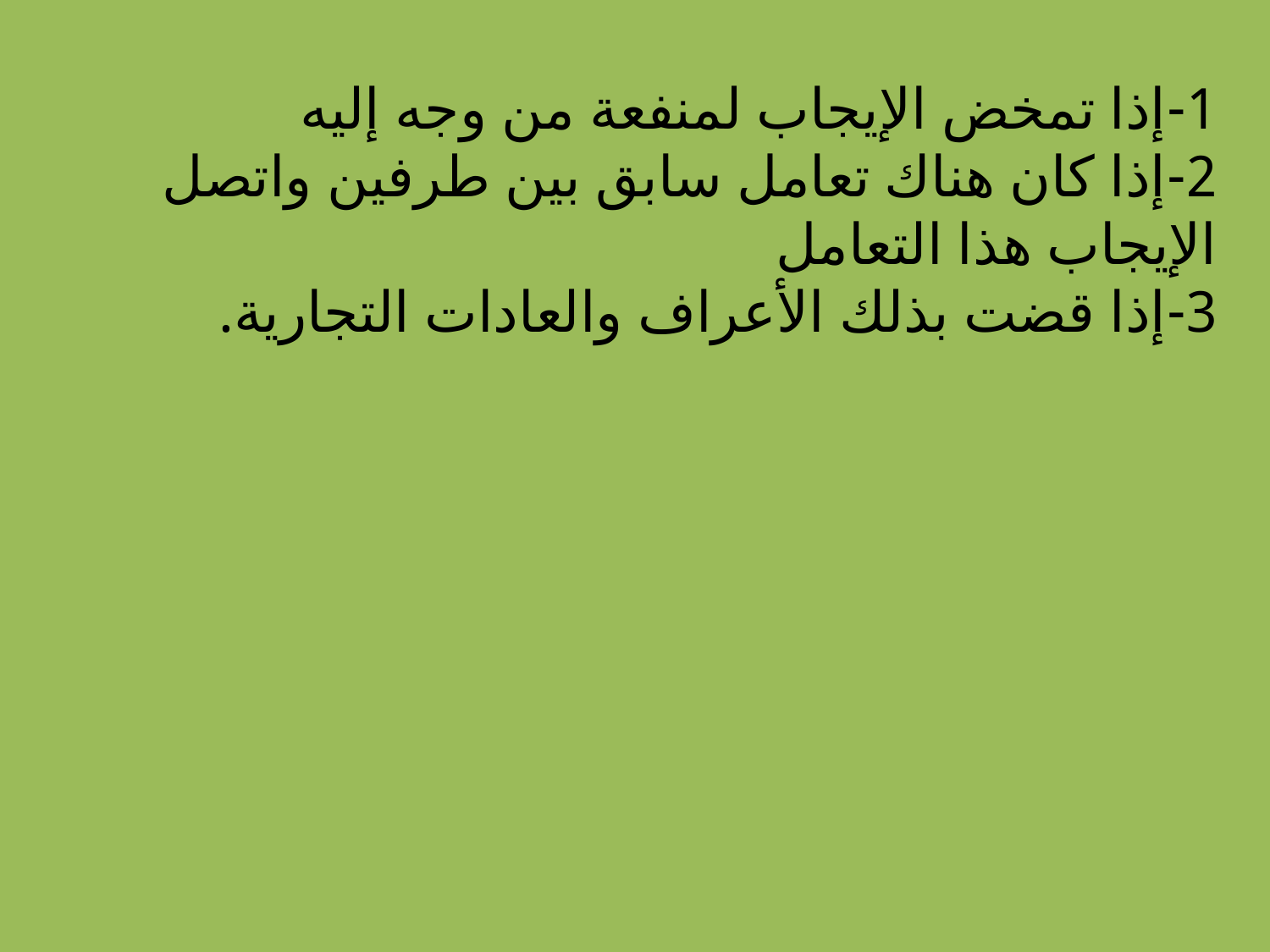

# 1-إذا تمخض الإيجاب لمنفعة من وجه إليه 2-إذا كان هناك تعامل سابق بين طرفين واتصل الإيجاب هذا التعامل 3-إذا قضت بذلك الأعراف والعادات التجارية.